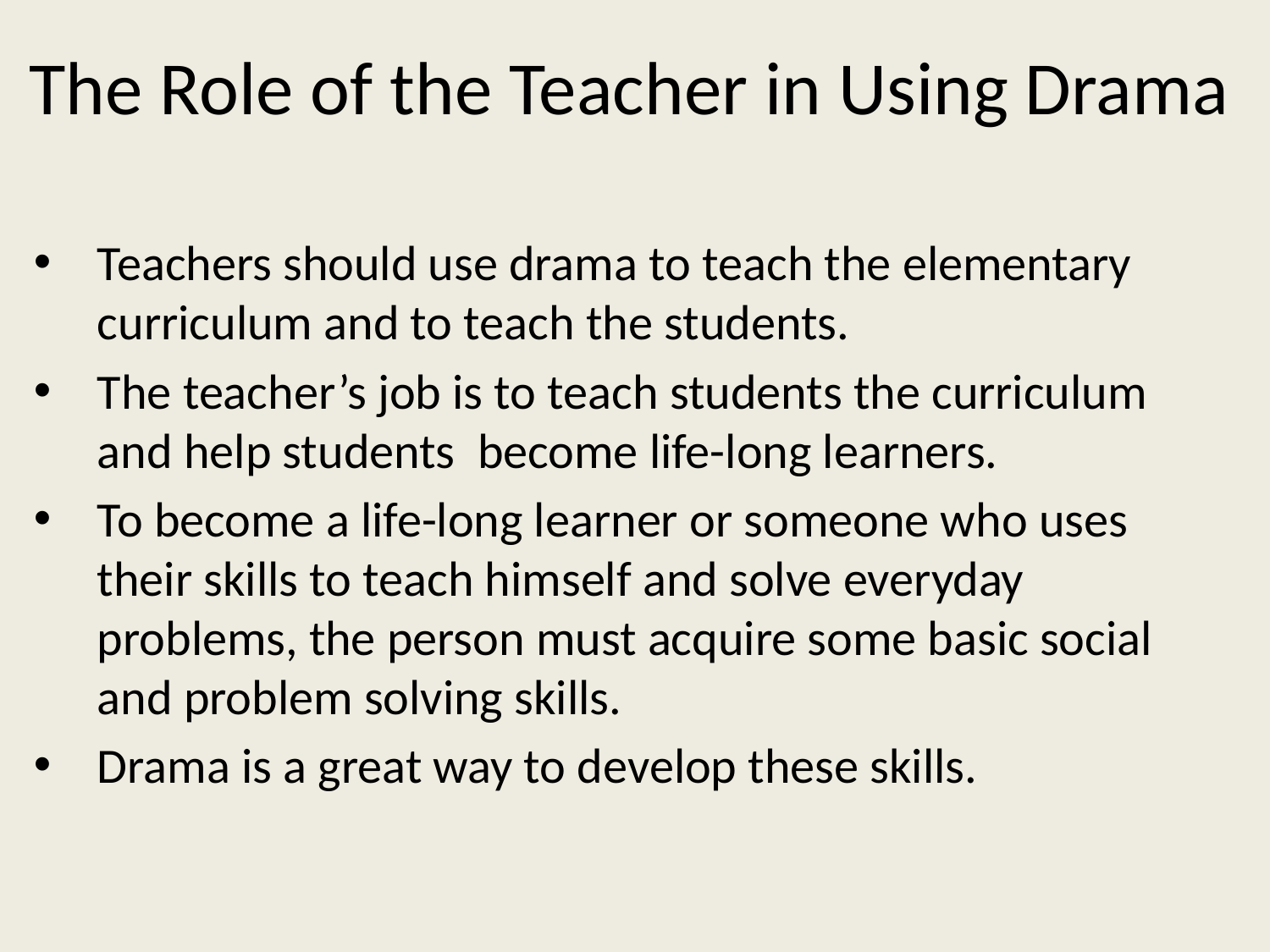

# The Role of the Teacher in Using Drama
Teachers should use drama to teach the elementary curriculum and to teach the students.
The teacher’s job is to teach students the curriculum and help students  become life-long learners.
To become a life-long learner or someone who uses their skills to teach himself and solve everyday problems, the person must acquire some basic social and problem solving skills.
Drama is a great way to develop these skills.